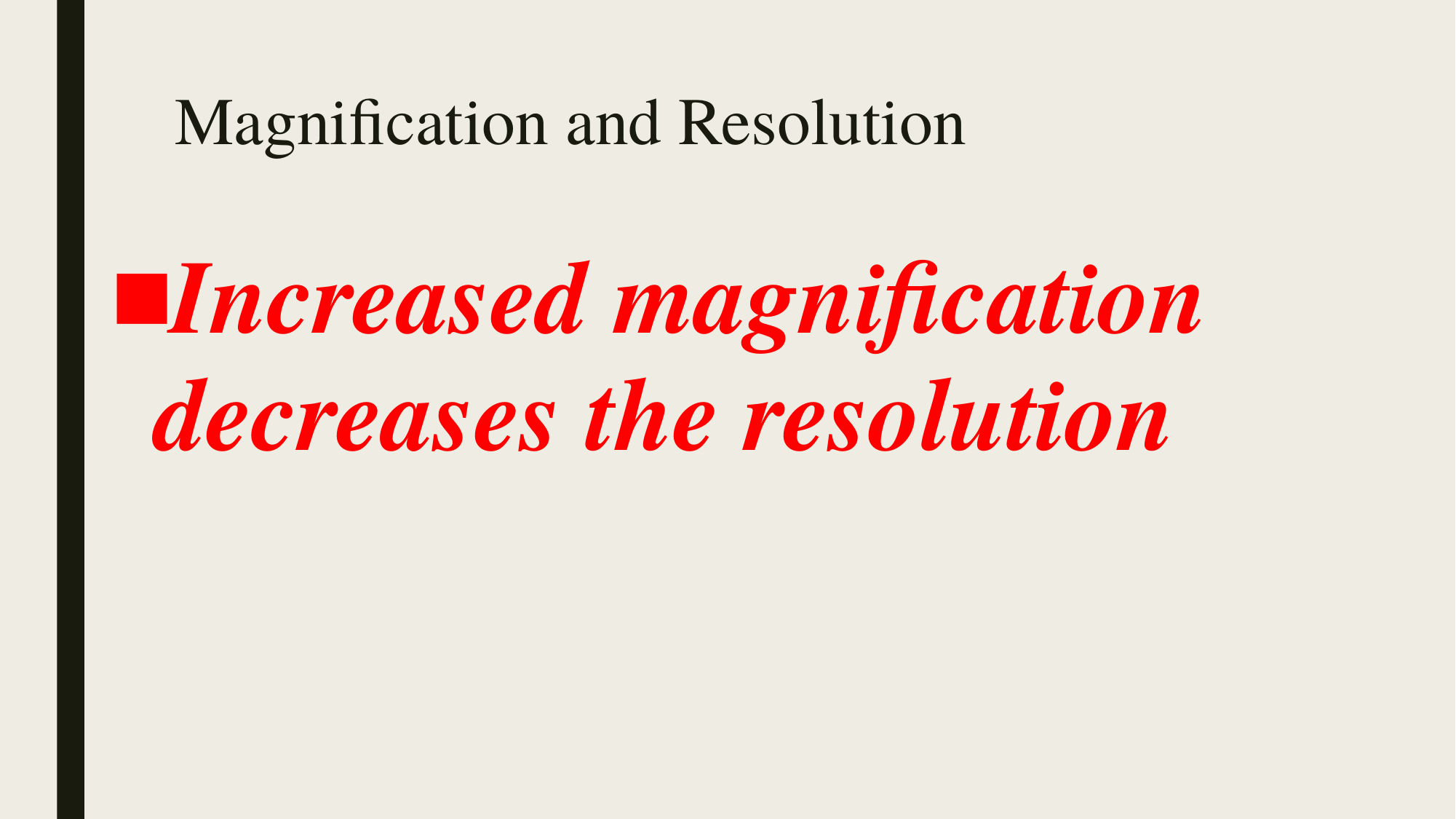

# Magnification and Resolution
Increased magnification decreases the resolution